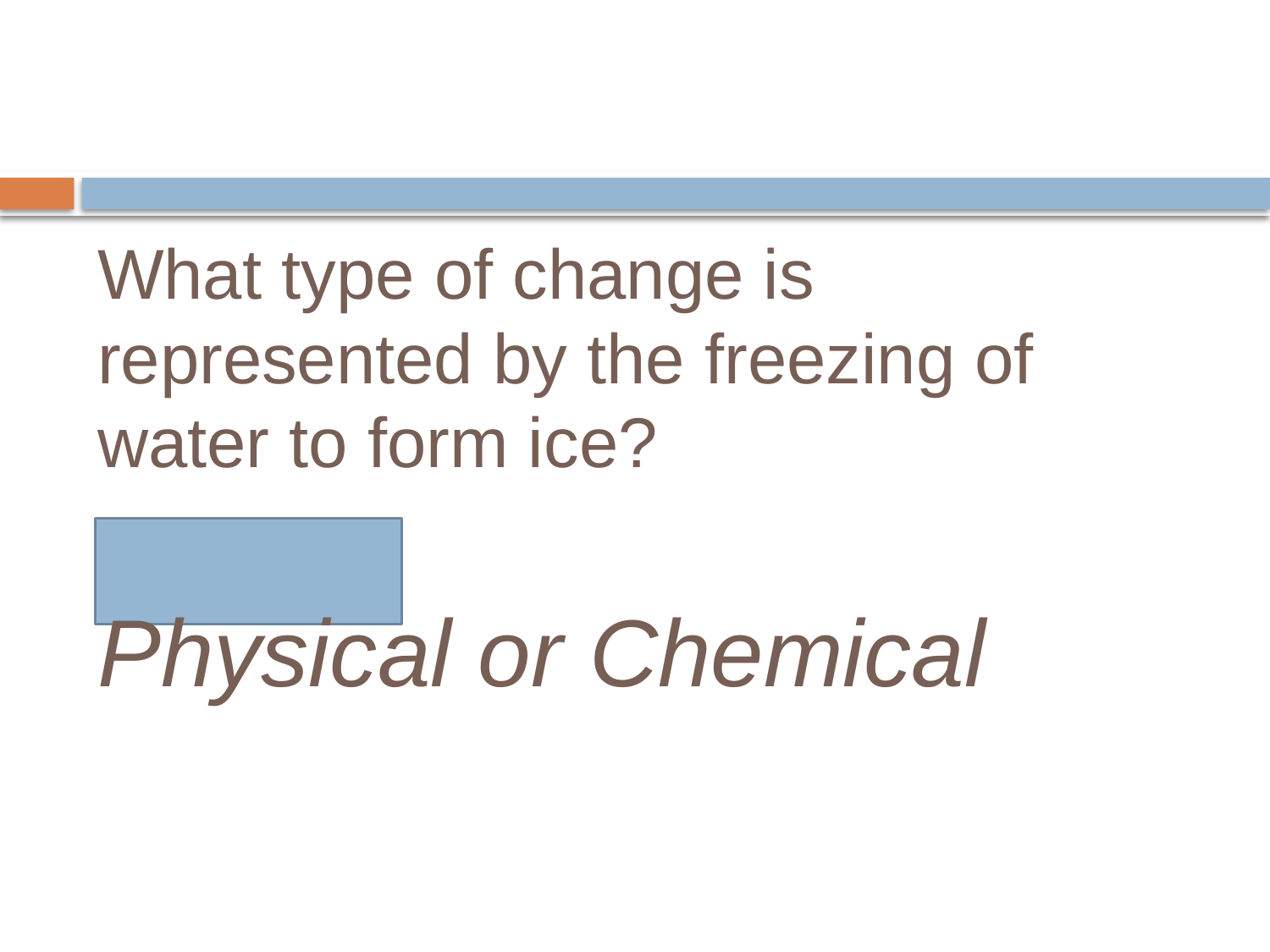

#
What type of change is represented by the freezing of water to form ice?

Physical or Chemical